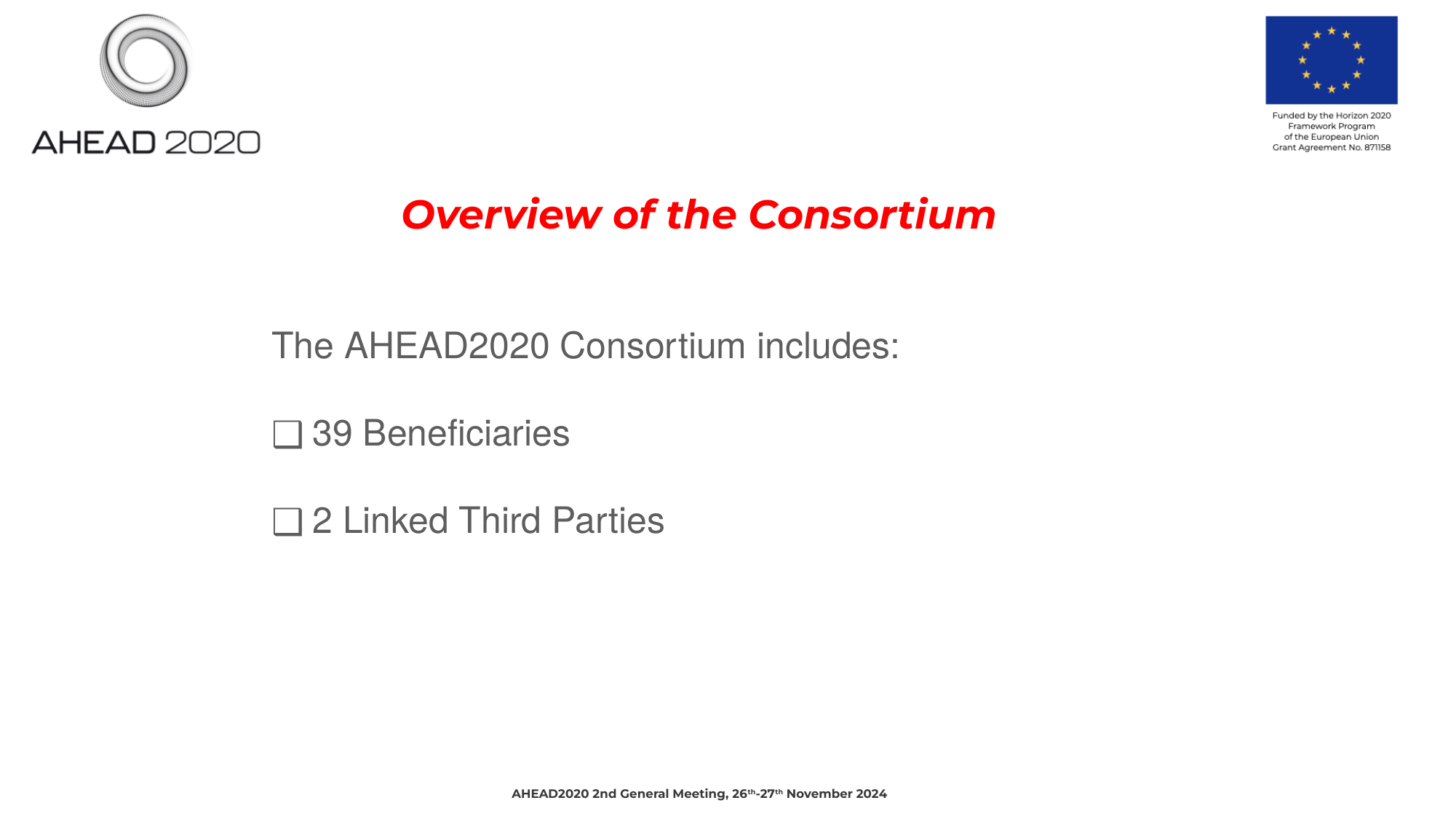

Overview of the Consortium

The AHEAD2020 Consortium includes:

39 Beneficiaries

2 Linked Third Parties

AHEAD2020 2nd General Meeting, 26th-27th November 2024